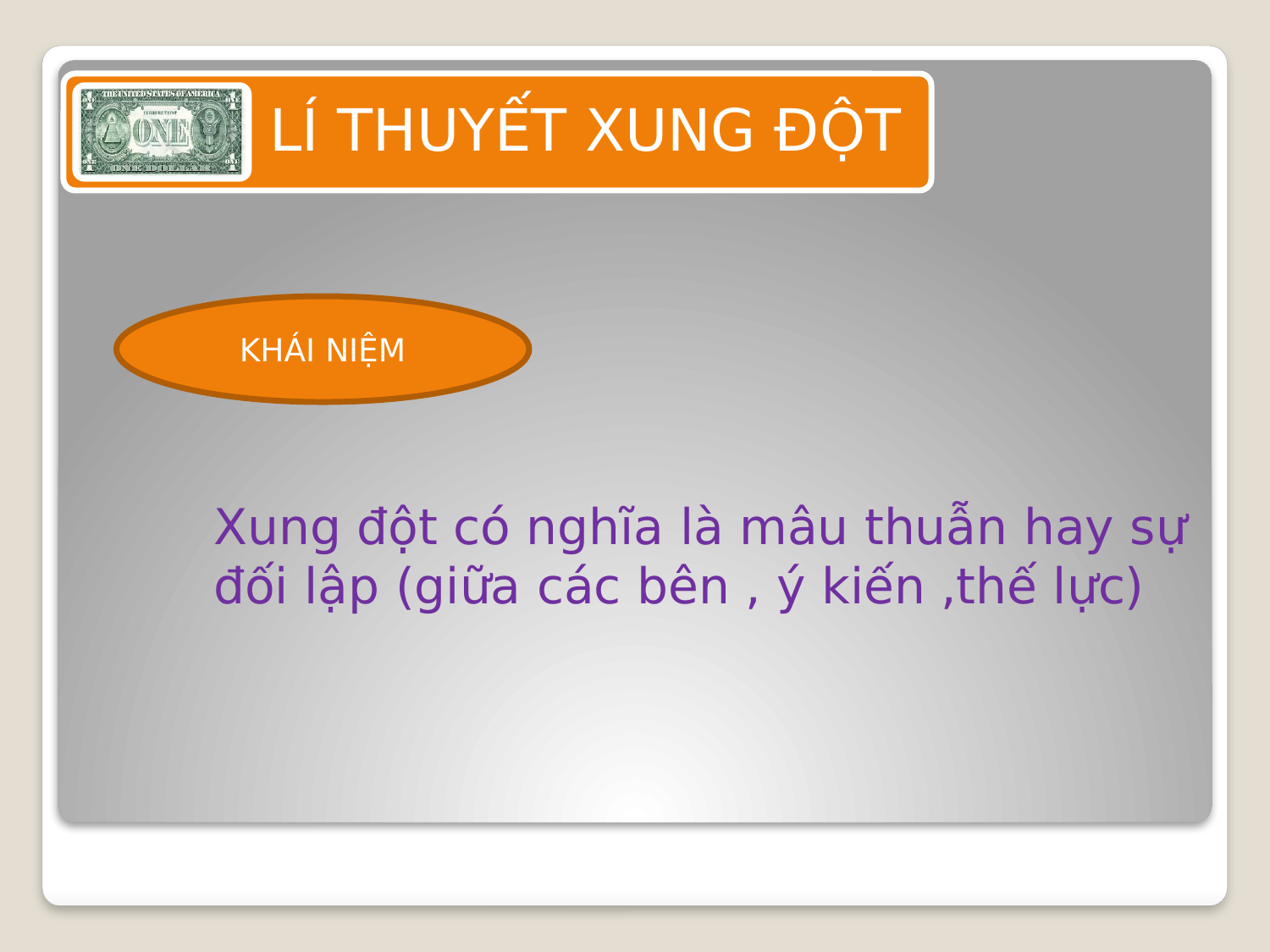

LÍ THUYẾT XUNG ĐỘT
KHÁI NIỆM
Xung đột có nghĩa là mâu thuẫn hay sự đối lập (giữa các bên , ý kiến ,thế lực)